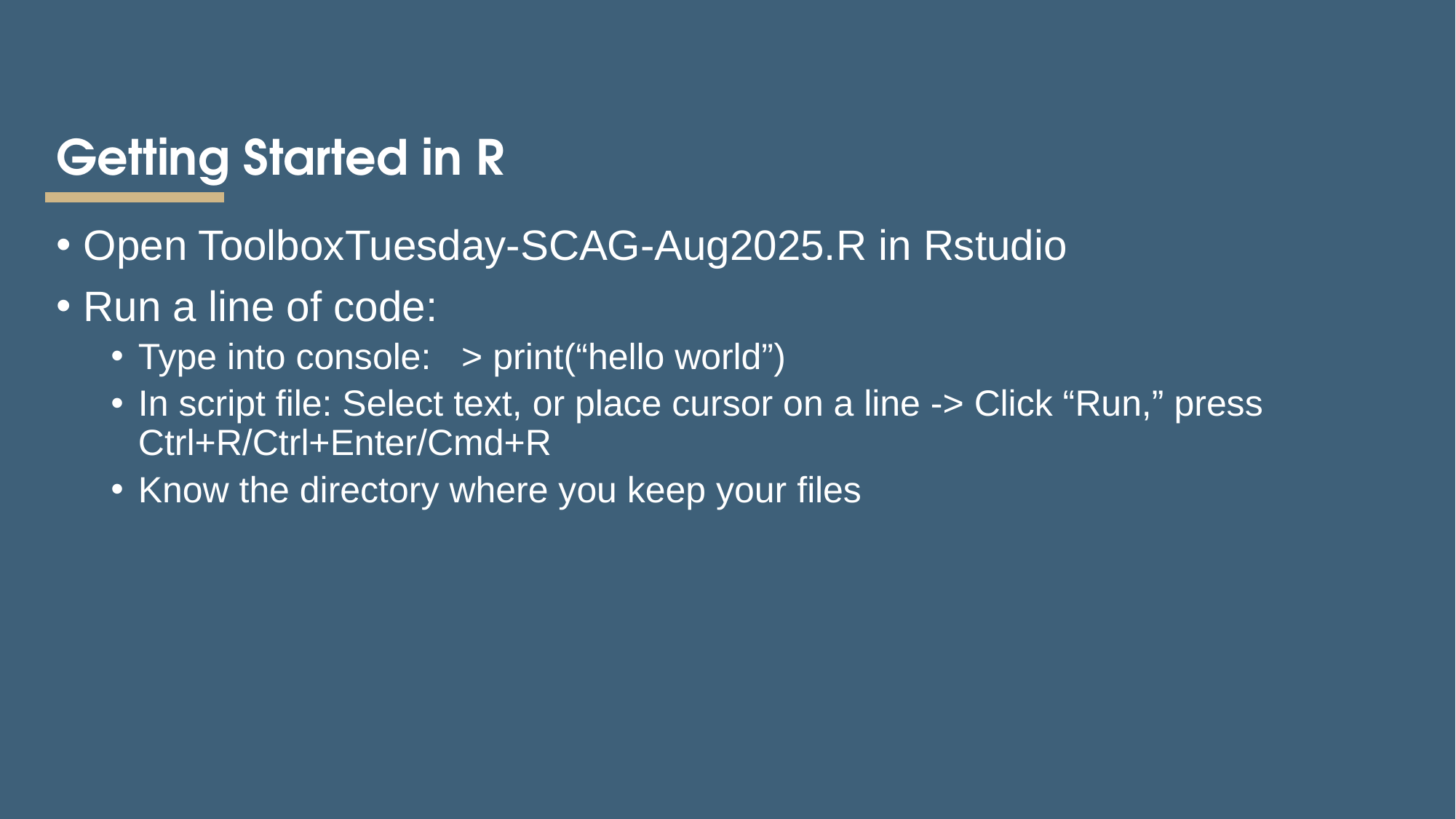

# Getting Started in R
Open ToolboxTuesday-SCAG-Aug2025.R in Rstudio
Run a line of code:
Type into console:   > print(“hello world”)
In script file: Select text, or place cursor on a line -> Click “Run,” press Ctrl+R/Ctrl+Enter/Cmd+R
Know the directory where you keep your files